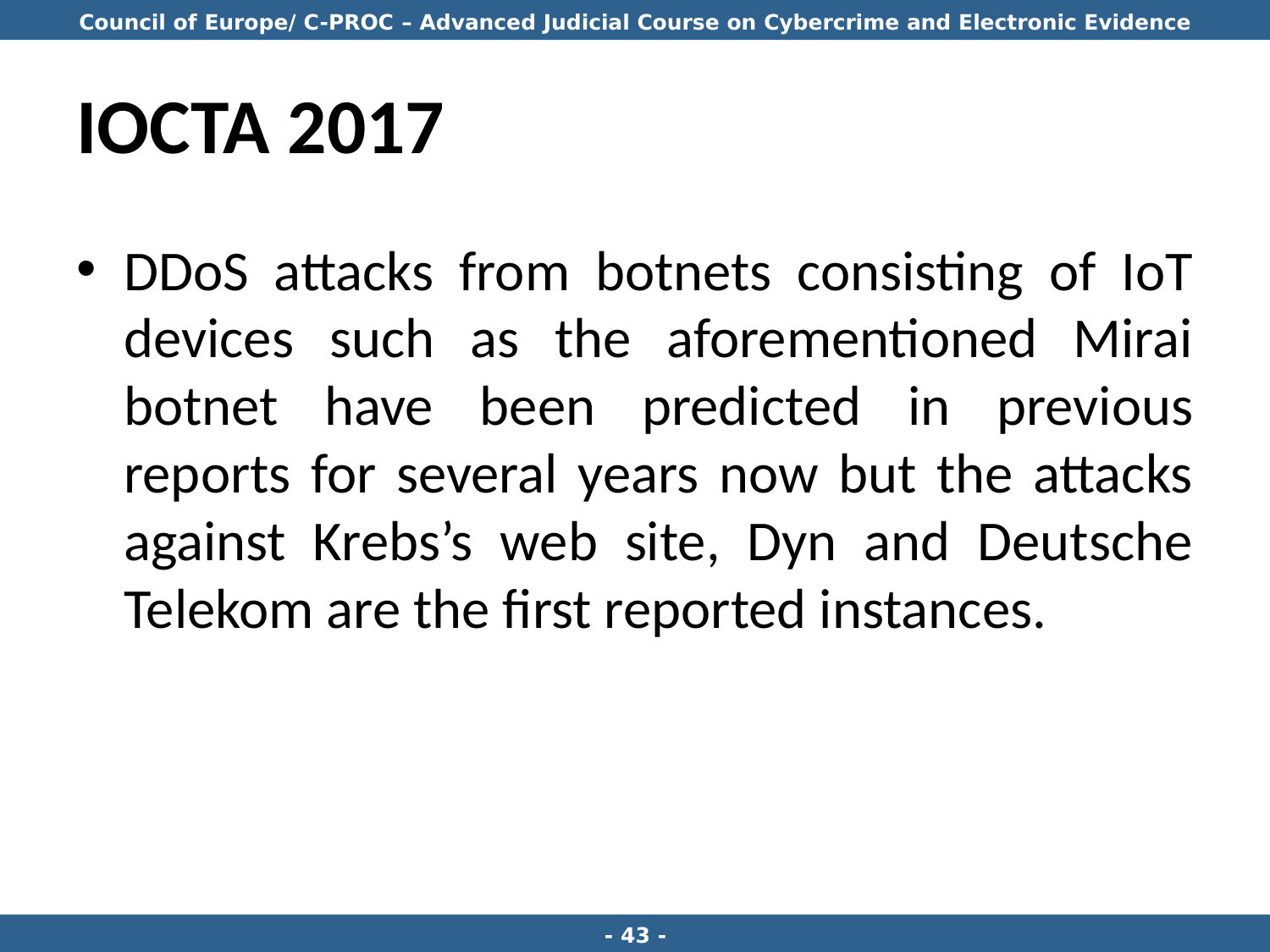

# IOCTA 2017
DDoS attacks from botnets consisting of IoT devices such as the aforementioned Mirai botnet have been predicted in previous reports for several years now but the attacks against Krebs’s web site, Dyn and Deutsche Telekom are the first reported instances.